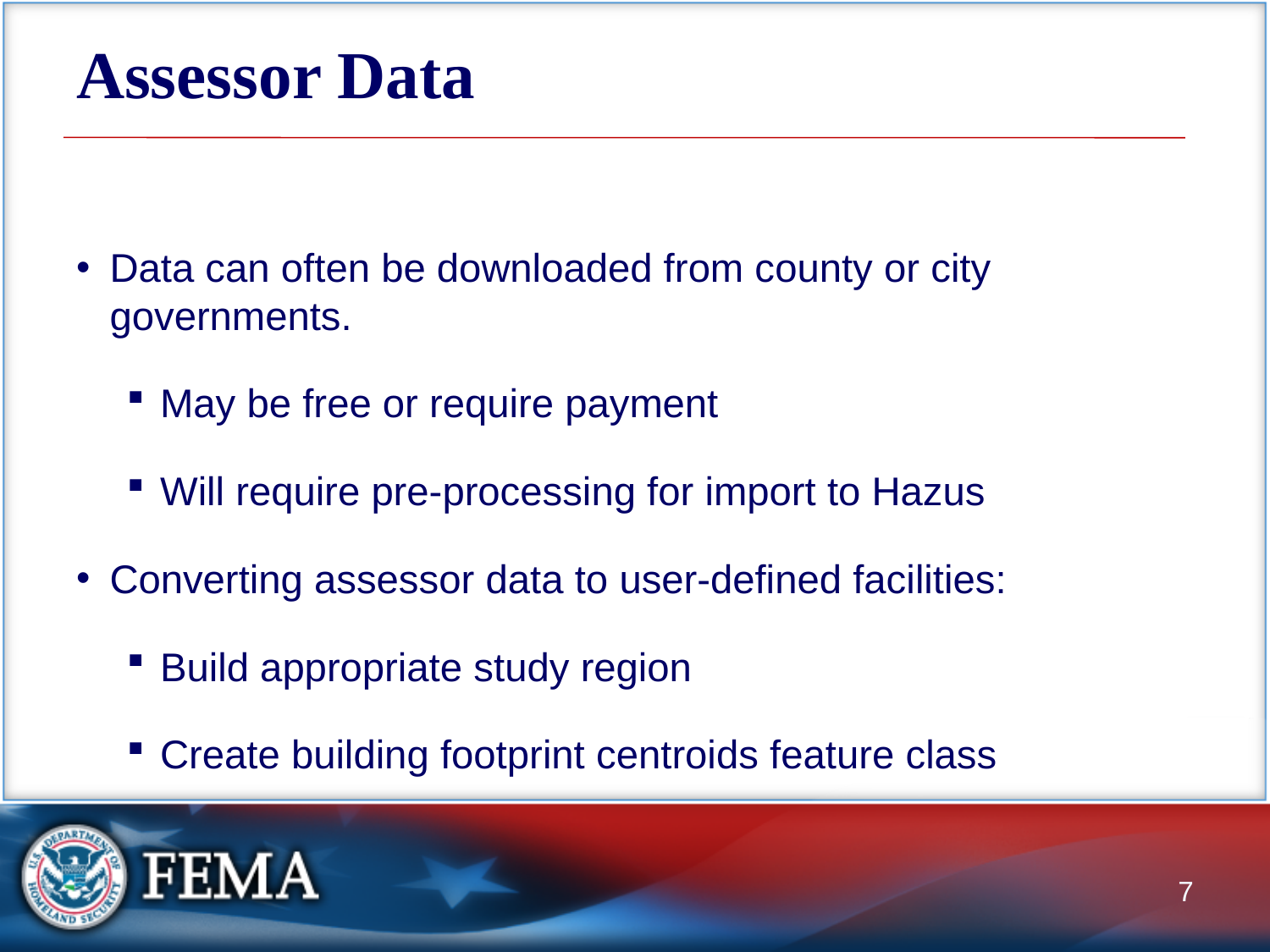

# Assessor Data

Data can often be downloaded from county or city governments.
May be free or require payment
Will require pre-processing for import to Hazus
Converting assessor data to user-defined facilities:
Build appropriate study region
Create building footprint centroids feature class
7